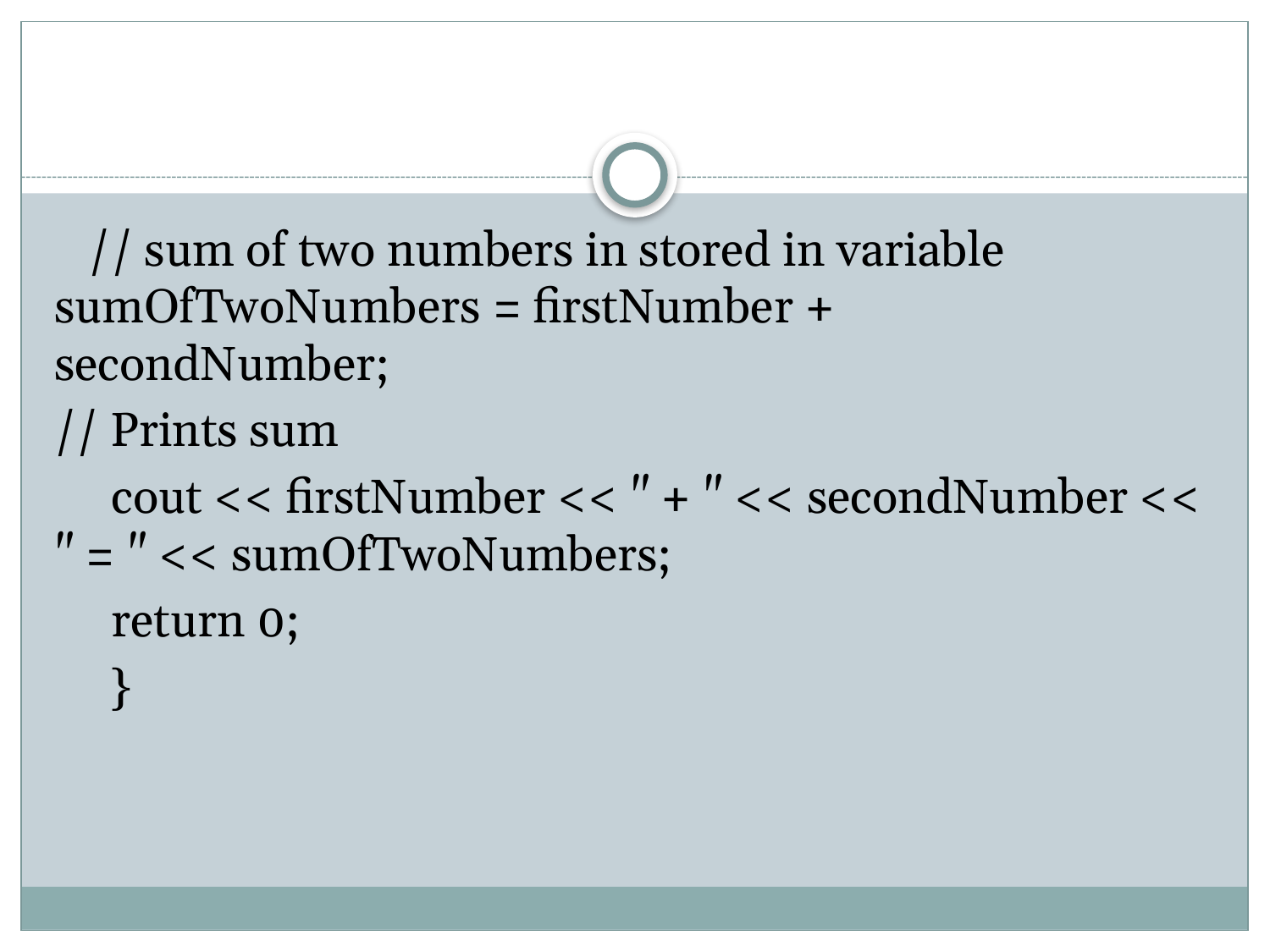

#
   // sum of two numbers in stored in variable   sumOfTwoNumbers = firstNumber +    secondNumber;
// Prints sum
     cout << firstNumber << " + " << secondNumber << " = " << sumOfTwoNumbers;
     return 0;
     }